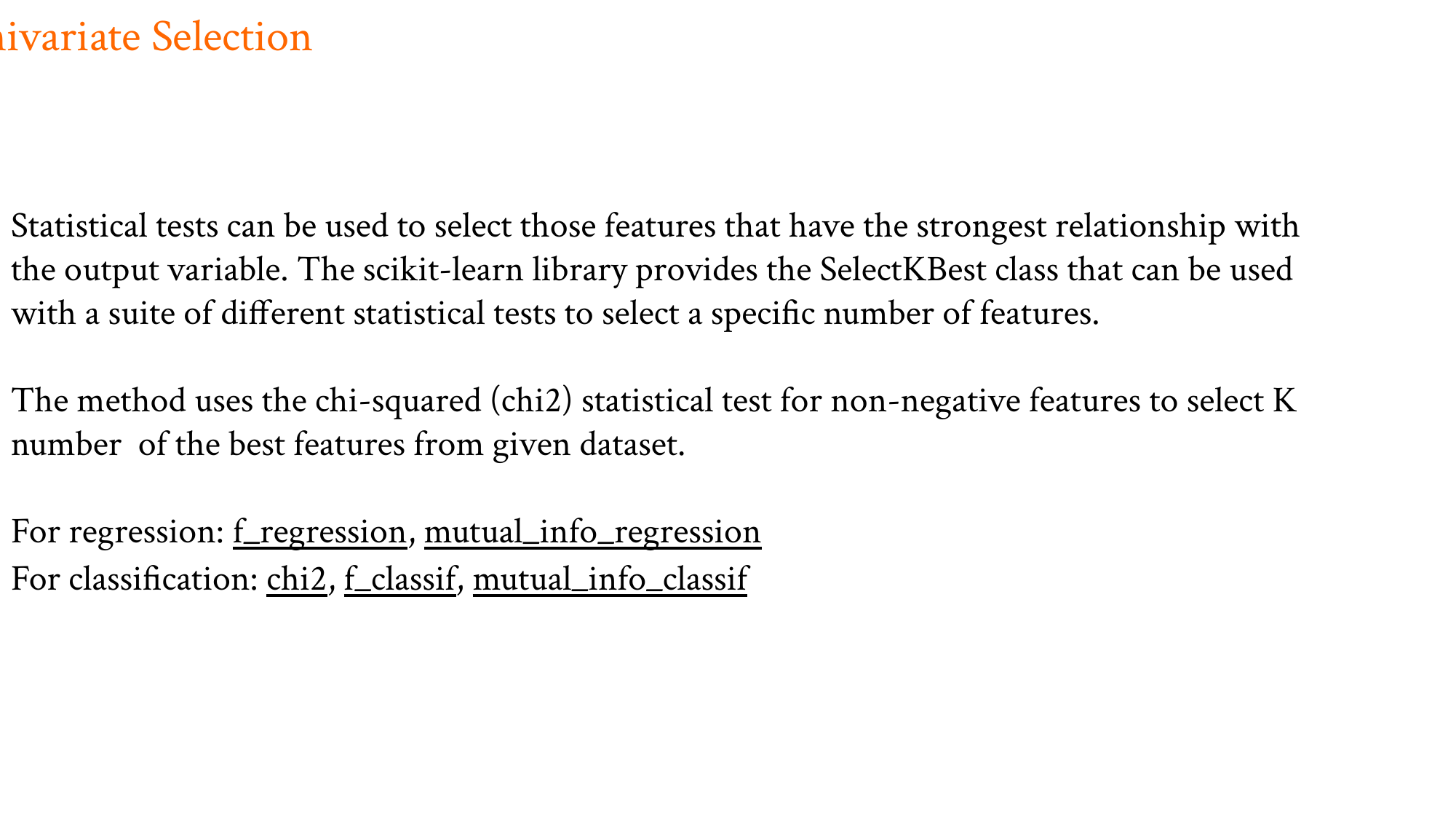

Univariate Selection
Statistical tests can be used to select those features that have the strongest relationship with
the output variable. The scikit-learn library provides the SelectKBest class that can be used
with a suite of different statistical tests to select a specific number of features.

The method uses the chi-squared (chi2) statistical test for non-negative features to select K number  of the best features from given dataset.

For regression: f_regression, mutual_info_regression
For classification: chi2, f_classif, mutual_info_classif